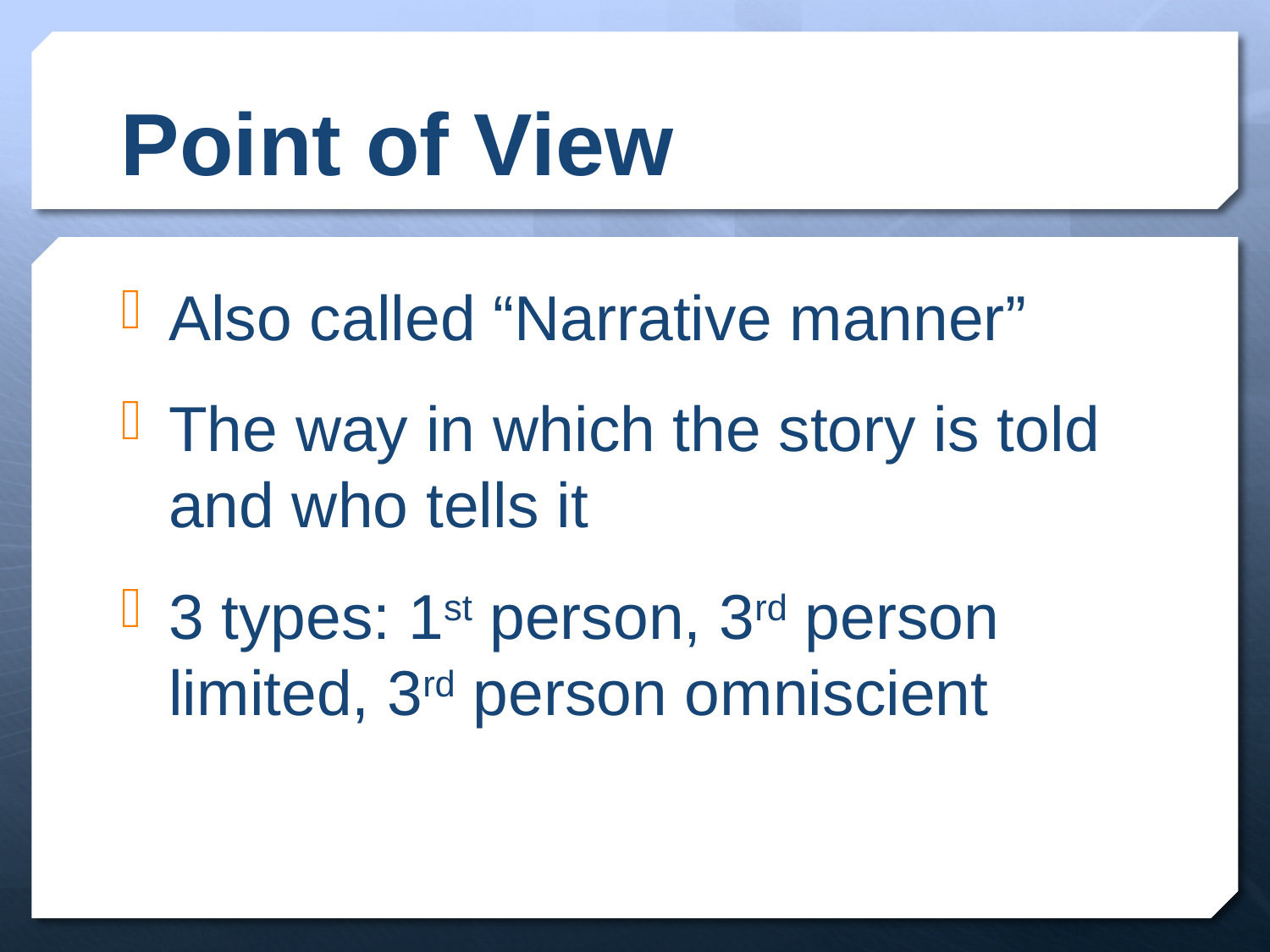

# Point of View
Also called “Narrative manner”
The way in which the story is told and who tells it
3 types: 1st person, 3rd person limited, 3rd person omniscient